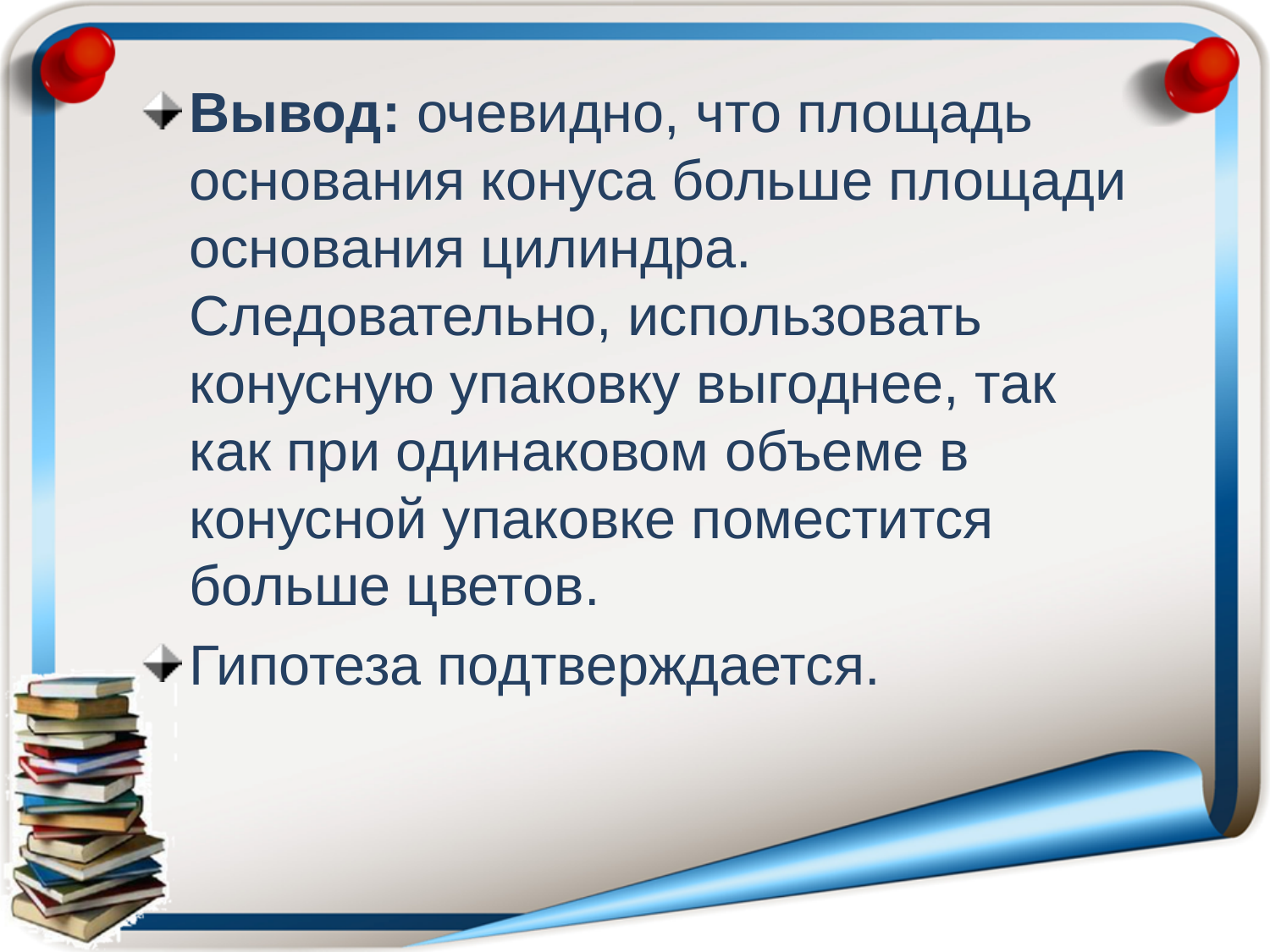

Вывод: очевидно, что площадь основания конуса больше площади основания цилиндра. Следовательно, использовать конусную упаковку выгоднее, так как при одинаковом объеме в конусной упаковке поместится больше цветов.
Гипотеза подтверждается.